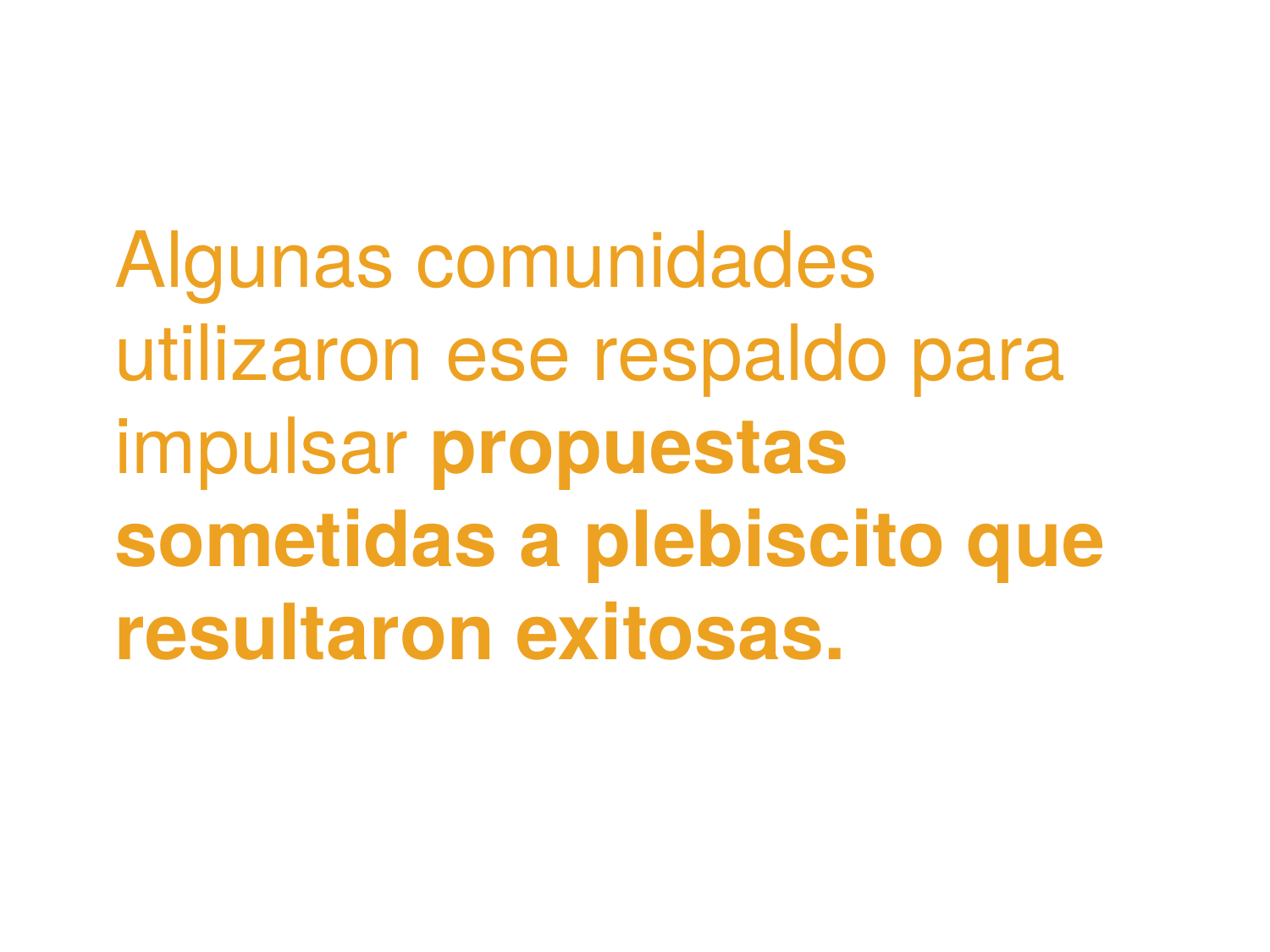

Algunas comunidades utilizaron ese respaldo para impulsar propuestas sometidas a plebiscito que resultaron exitosas.